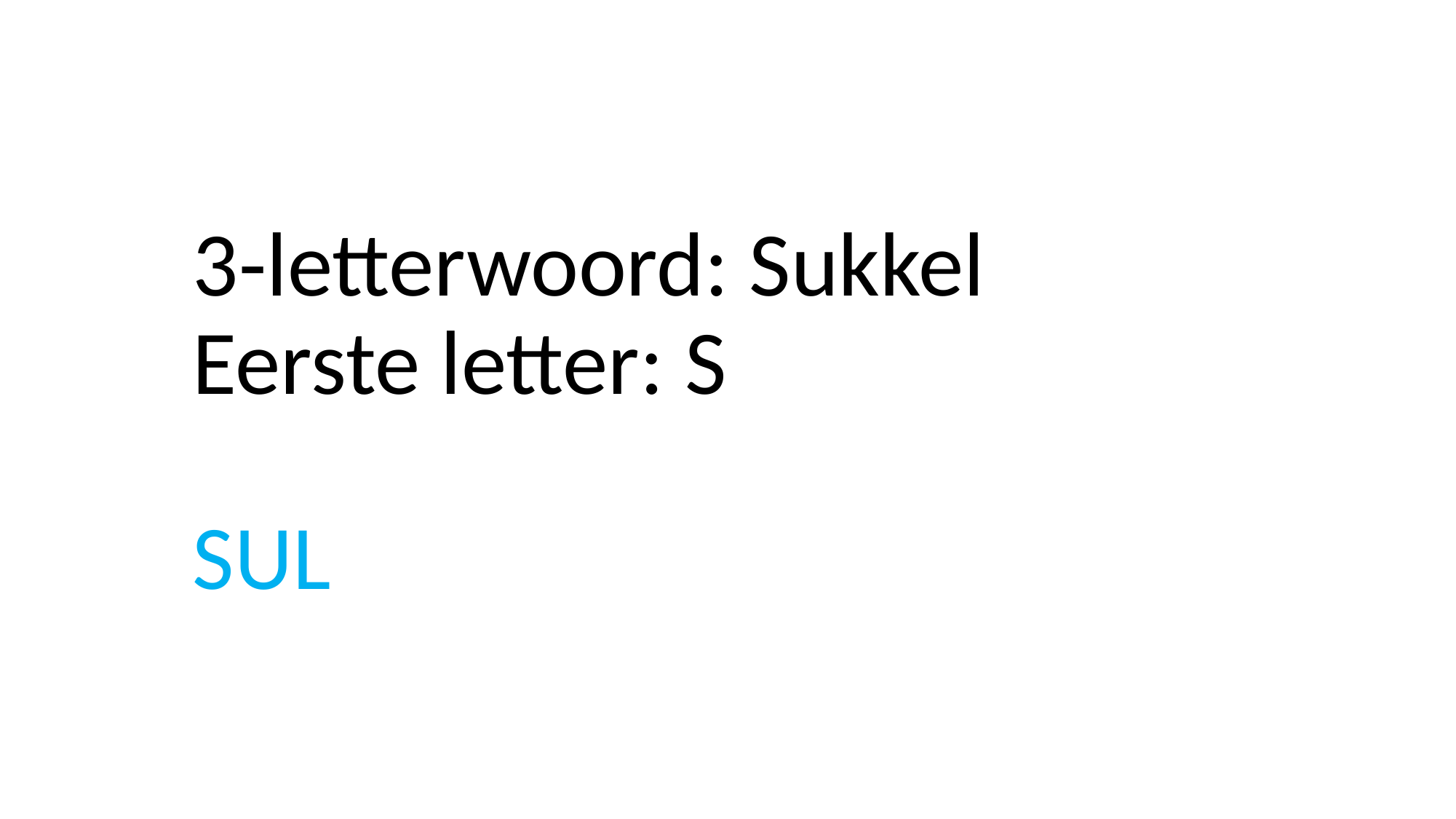

# 3-letterwoord: Sukkel Eerste letter: S
SUL